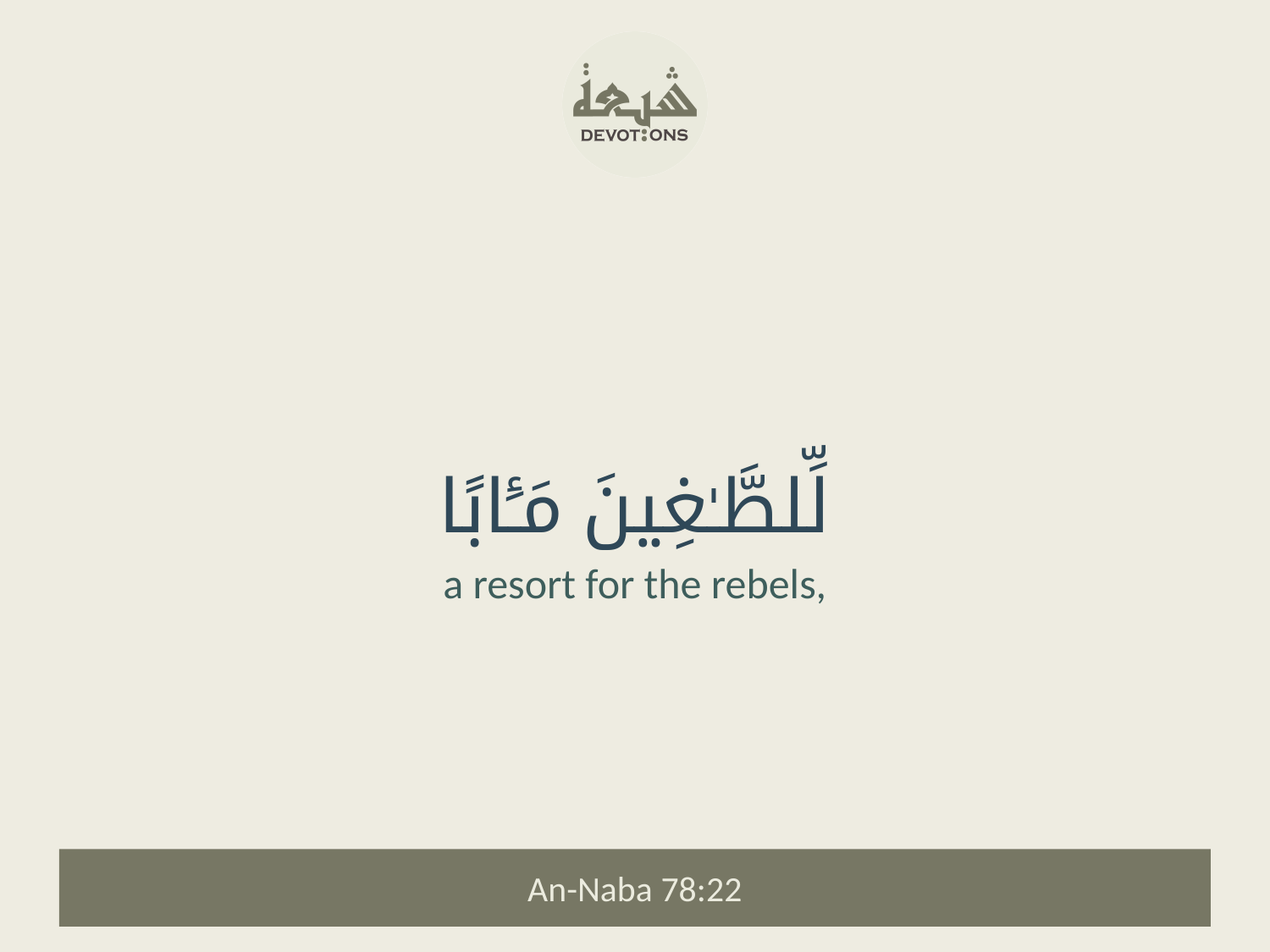

لِّلطَّـٰغِينَ مَـَٔابًا
a resort for the rebels,
An-Naba 78:22